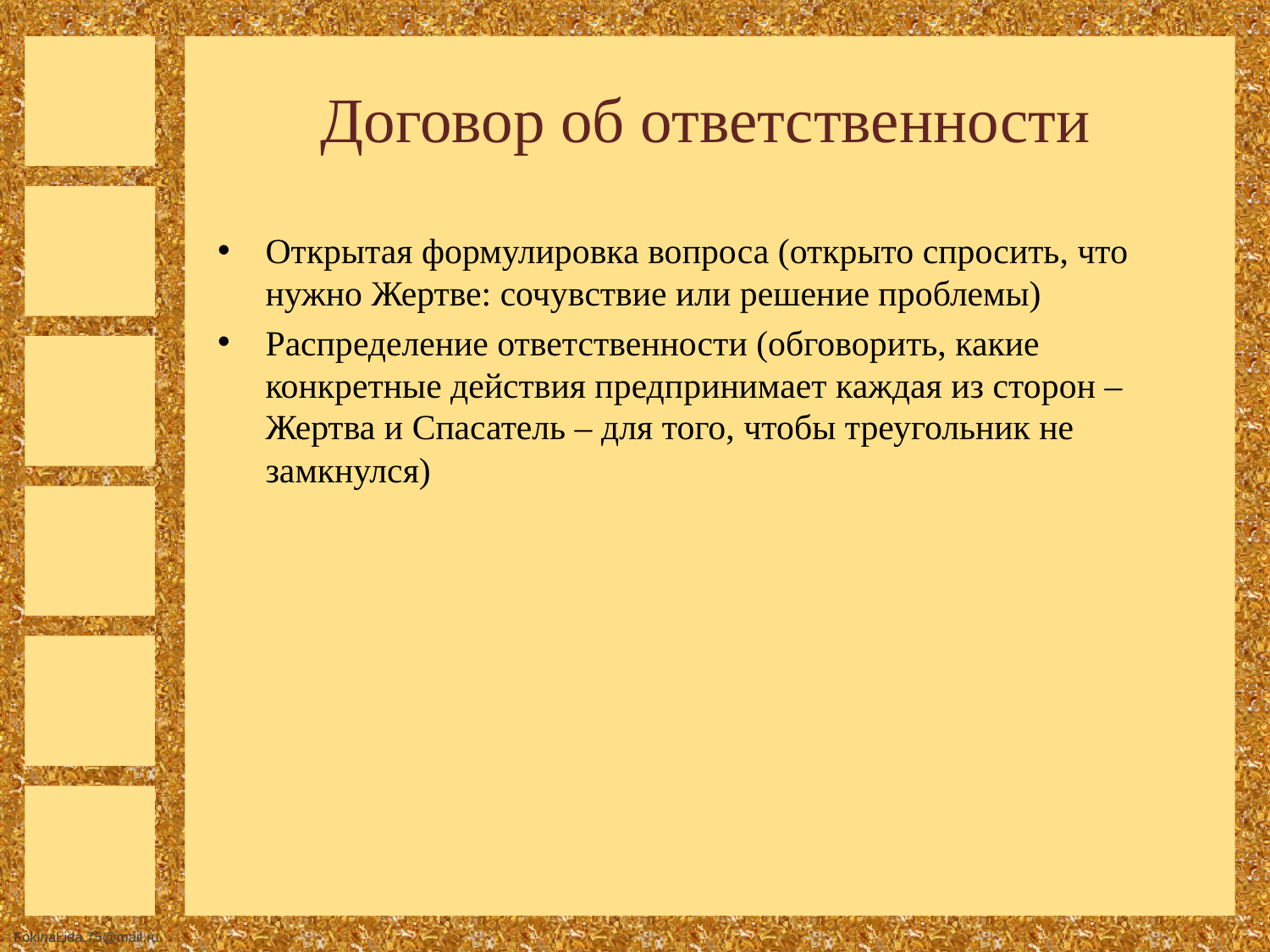

# Договор об ответственности
Открытая формулировка вопроса (открыто спросить, что нужно Жертве: сочувствие или решение проблемы)
Распределение ответственности (обговорить, какие конкретные действия предпринимает каждая из сторон – Жертва и Спасатель – для того, чтобы треугольник не замкнулся)